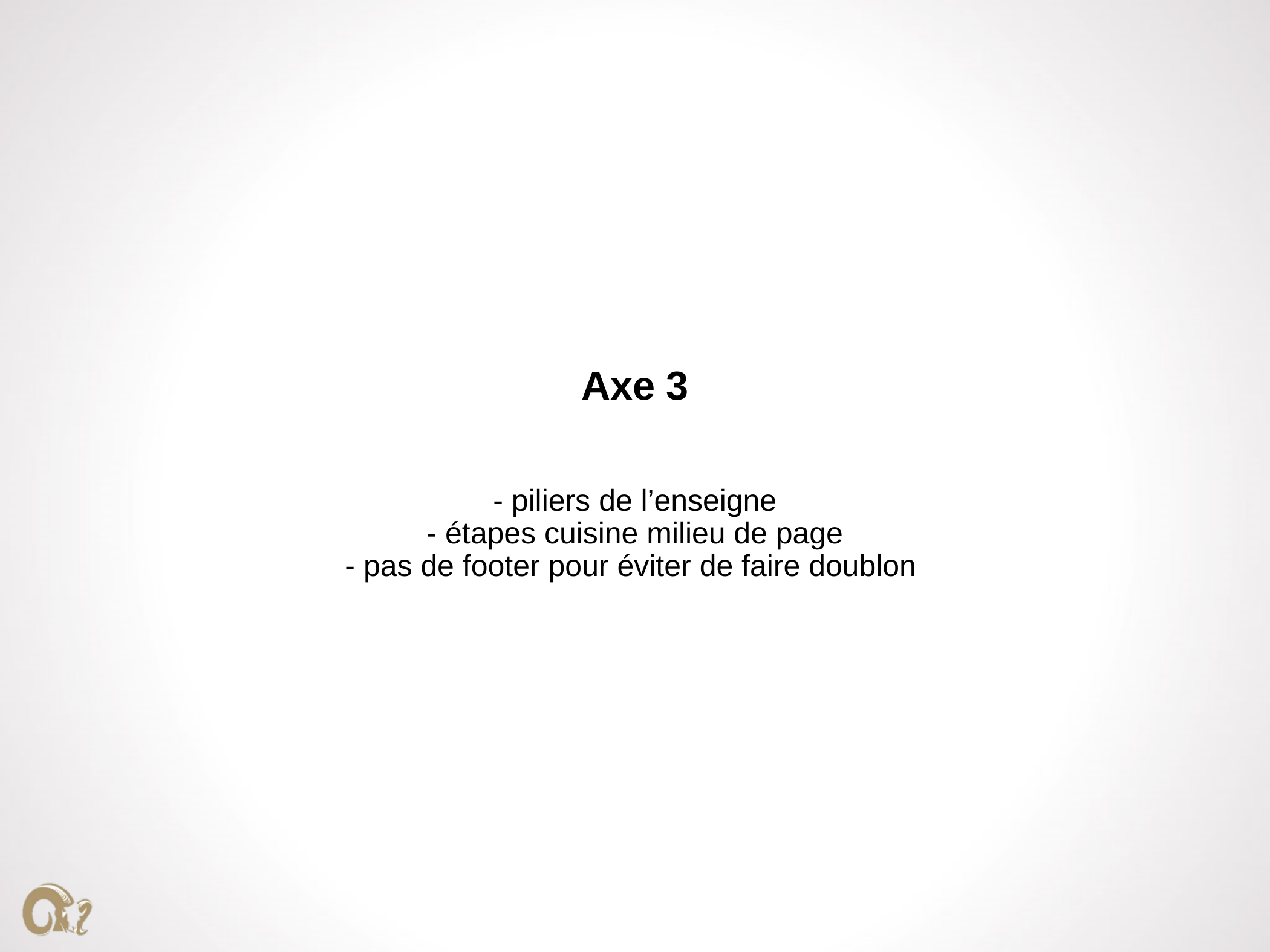

# Axe 3 - piliers de l’enseigne - étapes cuisine milieu de page - pas de footer pour éviter de faire doublon